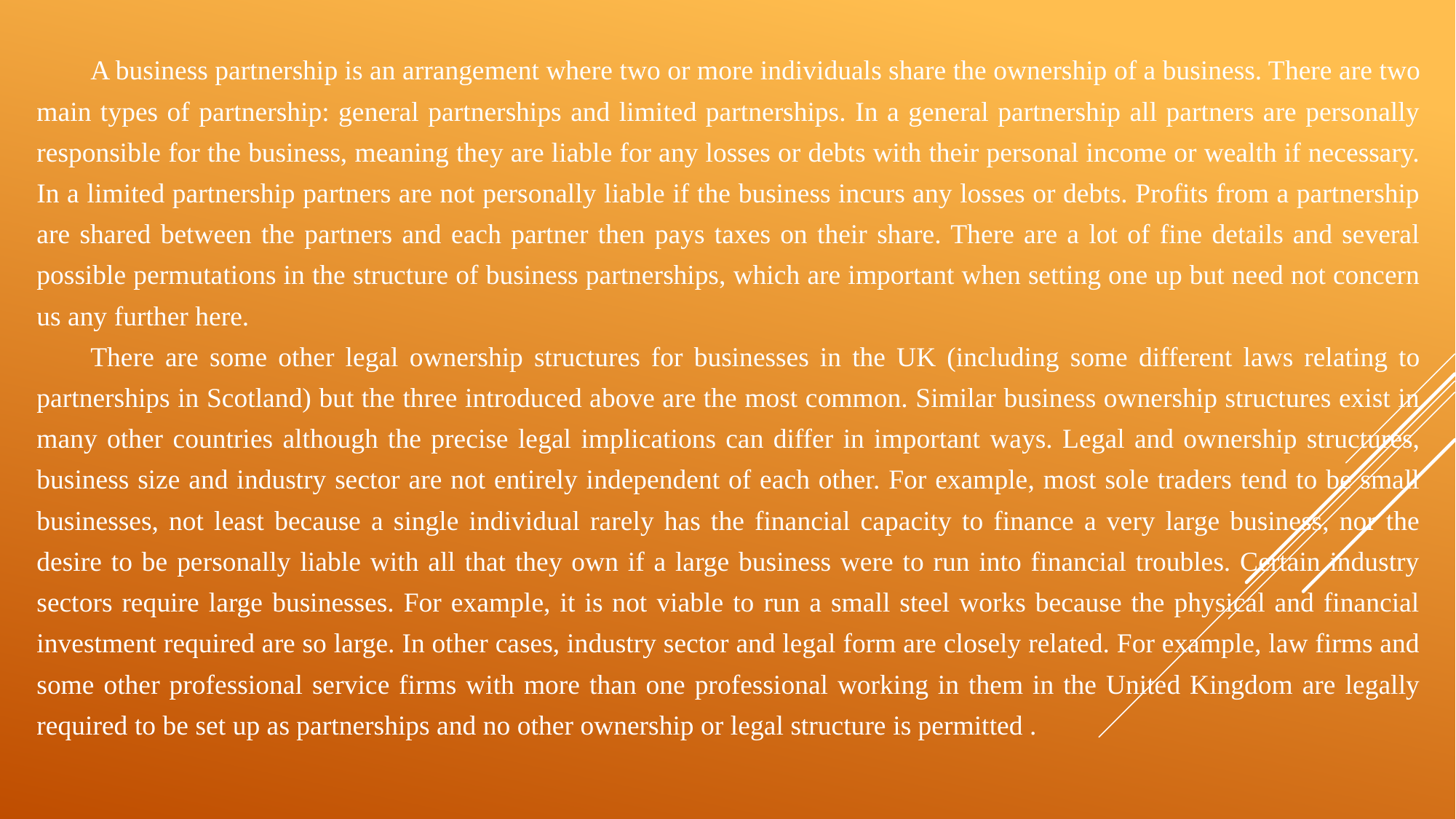

A business partnership is an arrangement where two or more individuals share the ownership of a business. There are two main types of partnership: general partnerships and limited partnerships. In a general partnership all partners are personally responsible for the business, meaning they are liable for any losses or debts with their personal income or wealth if necessary. In a limited partnership partners are not personally liable if the business incurs any losses or debts. Profits from a partnership are shared between the partners and each partner then pays taxes on their share. There are a lot of fine details and several possible permutations in the structure of business partnerships, which are important when setting one up but need not concern us any further here.
There are some other legal ownership structures for businesses in the UK (including some different laws relating to partnerships in Scotland) but the three introduced above are the most common. Similar business ownership structures exist in many other countries although the precise legal implications can differ in important ways. Legal and ownership structures, business size and industry sector are not entirely independent of each other. For example, most sole traders tend to be small businesses, not least because a single individual rarely has the financial capacity to finance a very large business, nor the desire to be personally liable with all that they own if a large business were to run into financial troubles. Certain industry sectors require large businesses. For example, it is not viable to run a small steel works because the physical and financial investment required are so large. In other cases, industry sector and legal form are closely related. For example, law firms and some other professional service firms with more than one professional working in them in the United Kingdom are legally required to be set up as partnerships and no other ownership or legal structure is permitted .